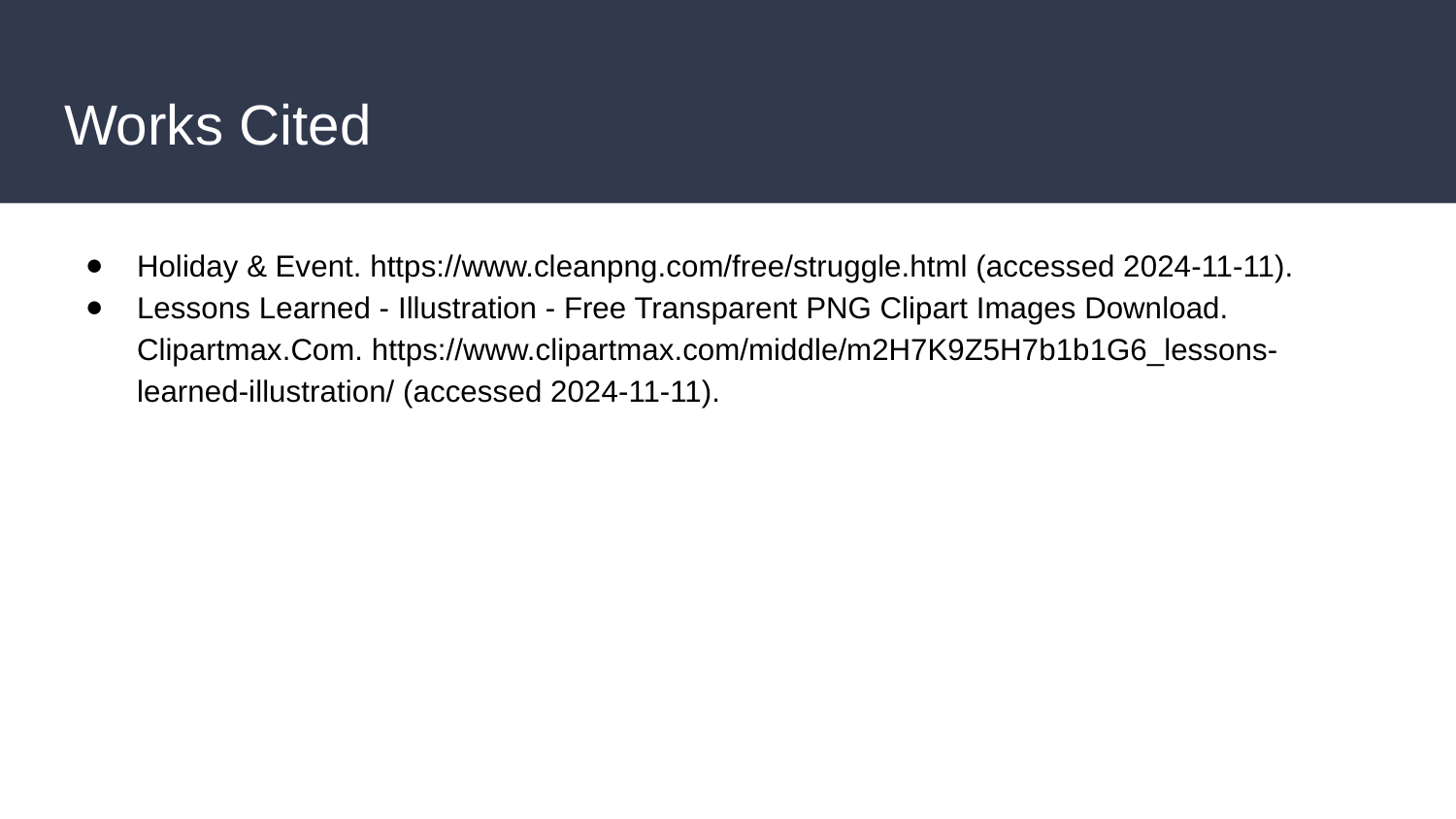

# Works Cited
Holiday & Event. https://www.cleanpng.com/free/struggle.html (accessed 2024-11-11).
Lessons Learned - Illustration - Free Transparent PNG Clipart Images Download. Clipartmax.Com. https://www.clipartmax.com/middle/m2H7K9Z5H7b1b1G6_lessons-learned-illustration/ (accessed 2024-11-11).